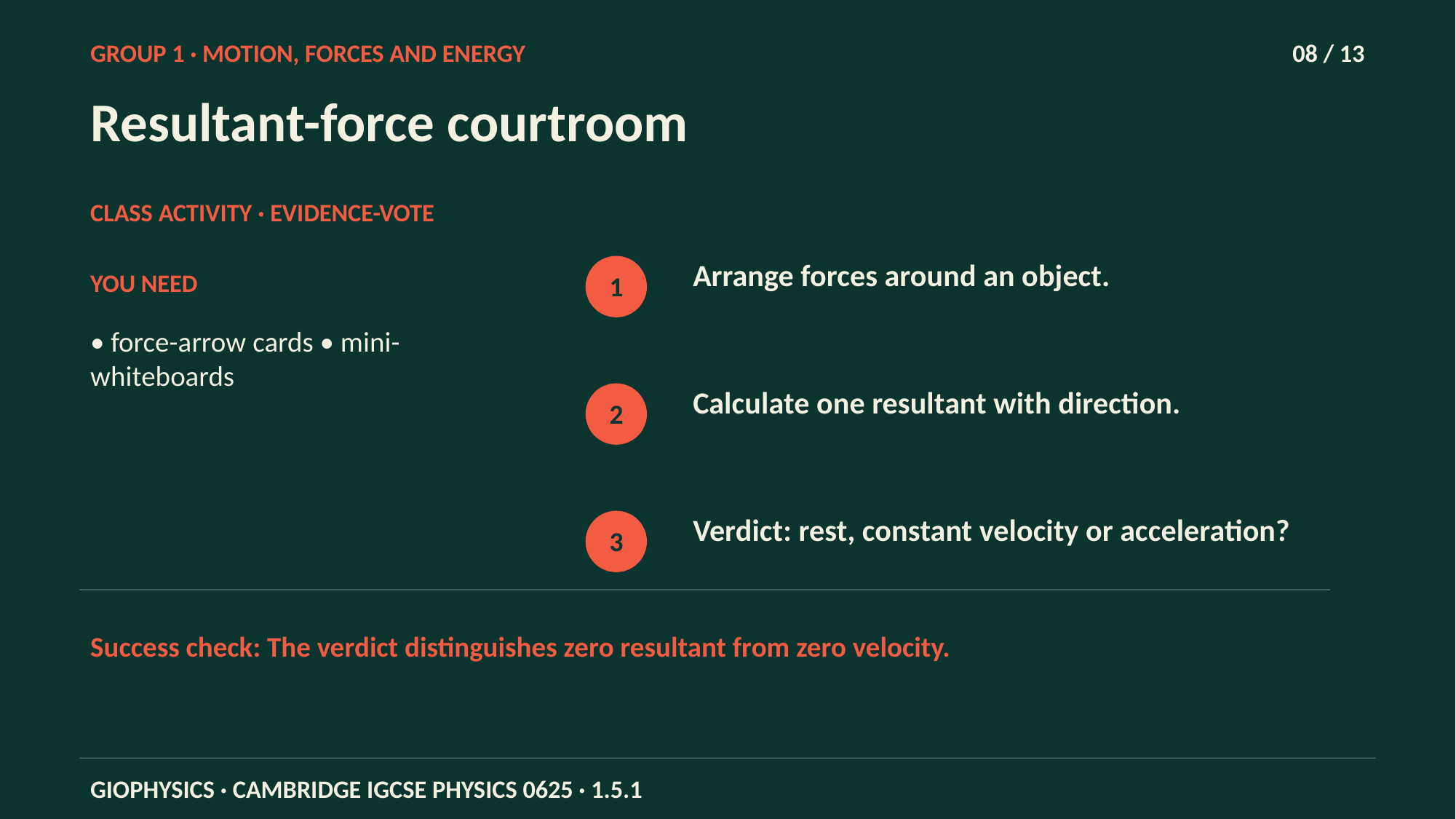

GROUP 1 · MOTION, FORCES AND ENERGY
08 / 13
Resultant-force courtroom
CLASS ACTIVITY · EVIDENCE-VOTE
Arrange forces around an object.

YOU NEED
1
• force-arrow cards • mini-whiteboards
Calculate one resultant with direction.

2
Verdict: rest, constant velocity or acceleration?

3

Success check: The verdict distinguishes zero resultant from zero velocity.

GIOPHYSICS · CAMBRIDGE IGCSE PHYSICS 0625 · 1.5.1